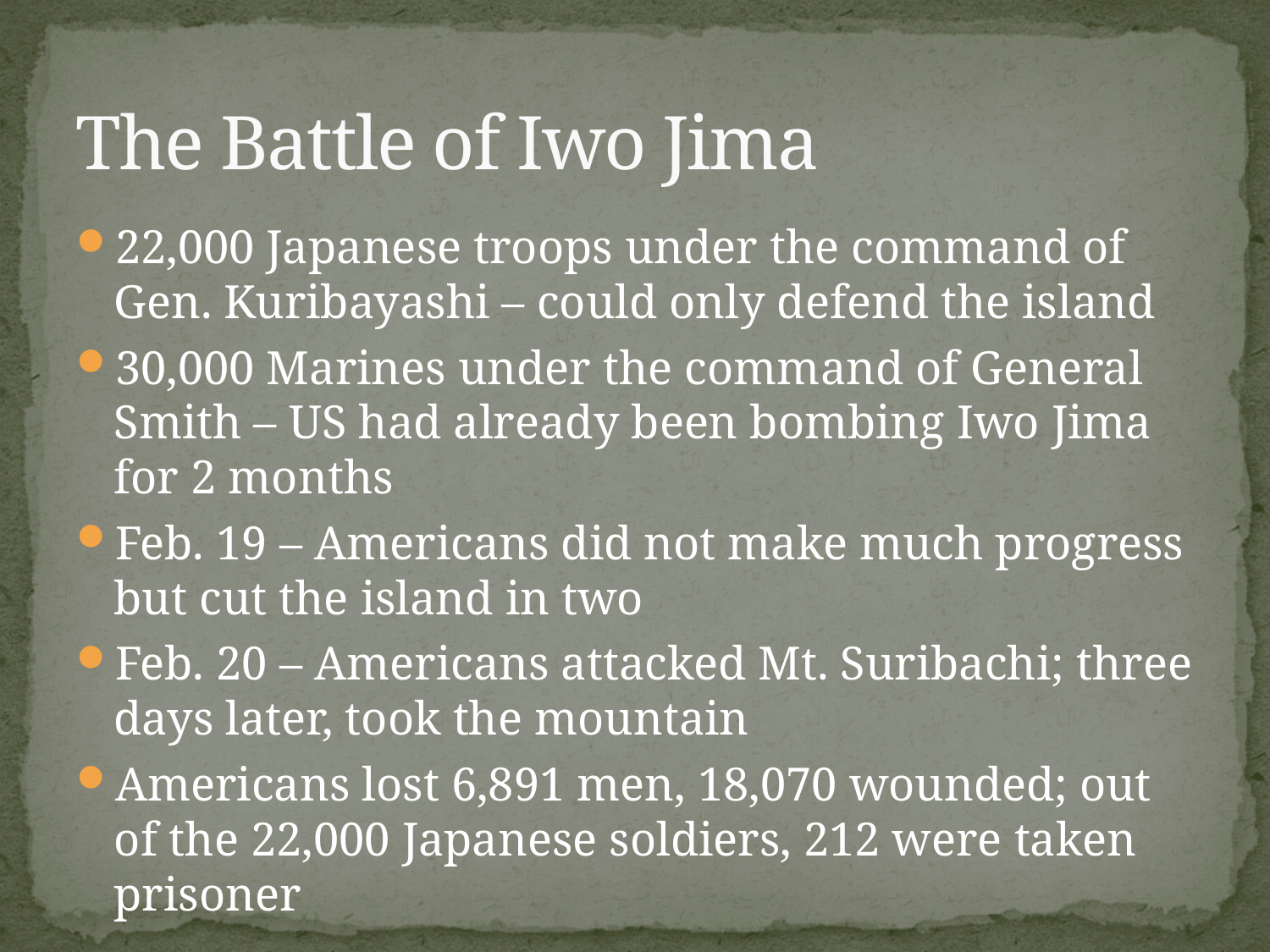

# The Battle of Iwo Jima
22,000 Japanese troops under the command of Gen. Kuribayashi – could only defend the island
30,000 Marines under the command of General Smith – US had already been bombing Iwo Jima for 2 months
Feb. 19 – Americans did not make much progress but cut the island in two
Feb. 20 – Americans attacked Mt. Suribachi; three days later, took the mountain
Americans lost 6,891 men, 18,070 wounded; out of the 22,000 Japanese soldiers, 212 were taken prisoner